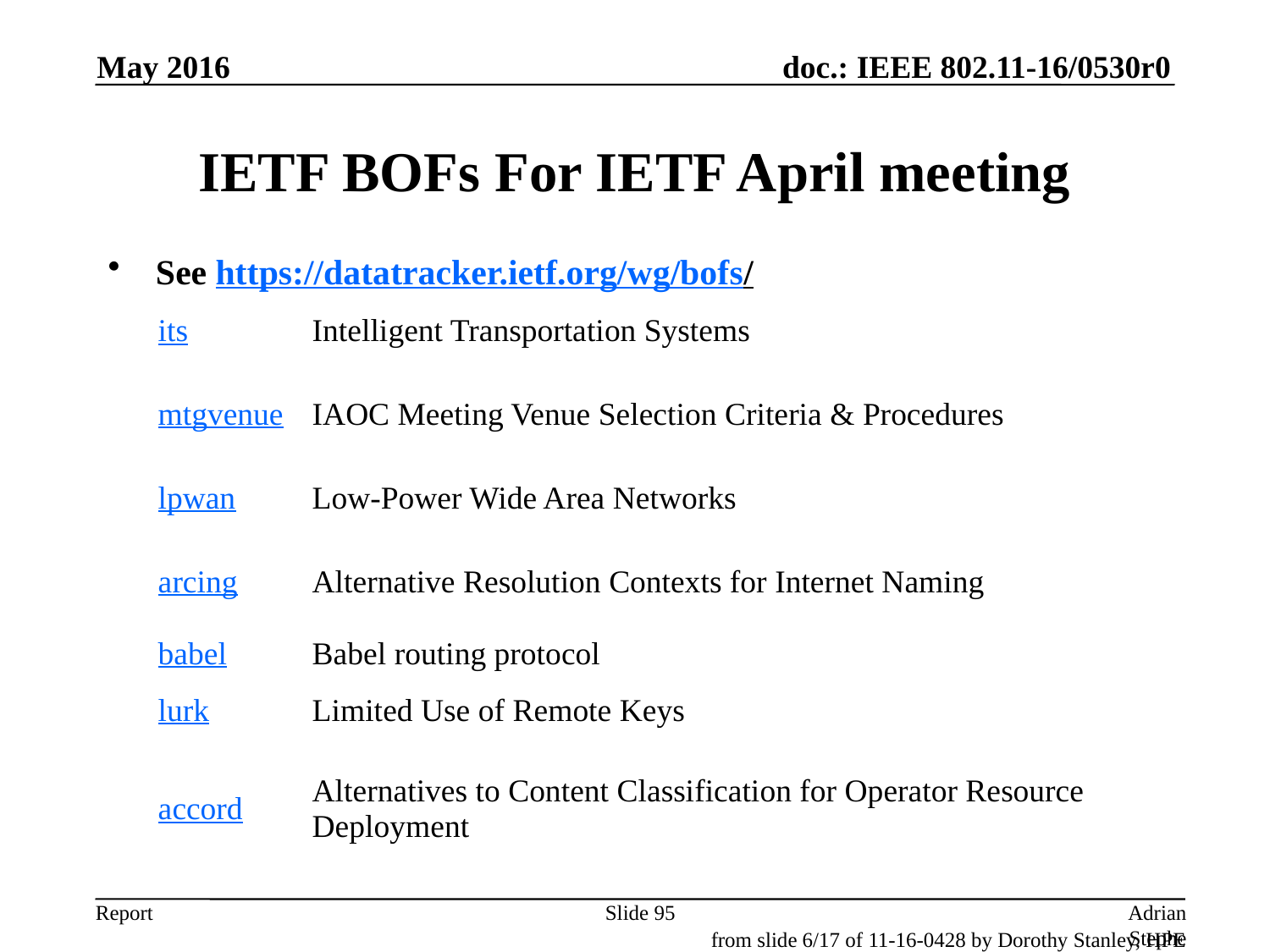

May 2016
# IETF BOFs For IETF April meeting
See https://datatracker.ietf.org/wg/bofs/

| its | Intelligent Transportation Systems |
| --- | --- |
| mtgvenue | IAOC Meeting Venue Selection Criteria & Procedures |
| lpwan | Low-Power Wide Area Networks |
| arcing | Alternative Resolution Contexts for Internet Naming |
| babel | Babel routing protocol |
| lurk | Limited Use of Remote Keys |
| accord | Alternatives to Content Classification for Operator Resource Deployment |
Slide 95
Adrian Stephens, Intel Corporation
from slide 6/17 of 11-16-0428 by Dorothy Stanley, HPE